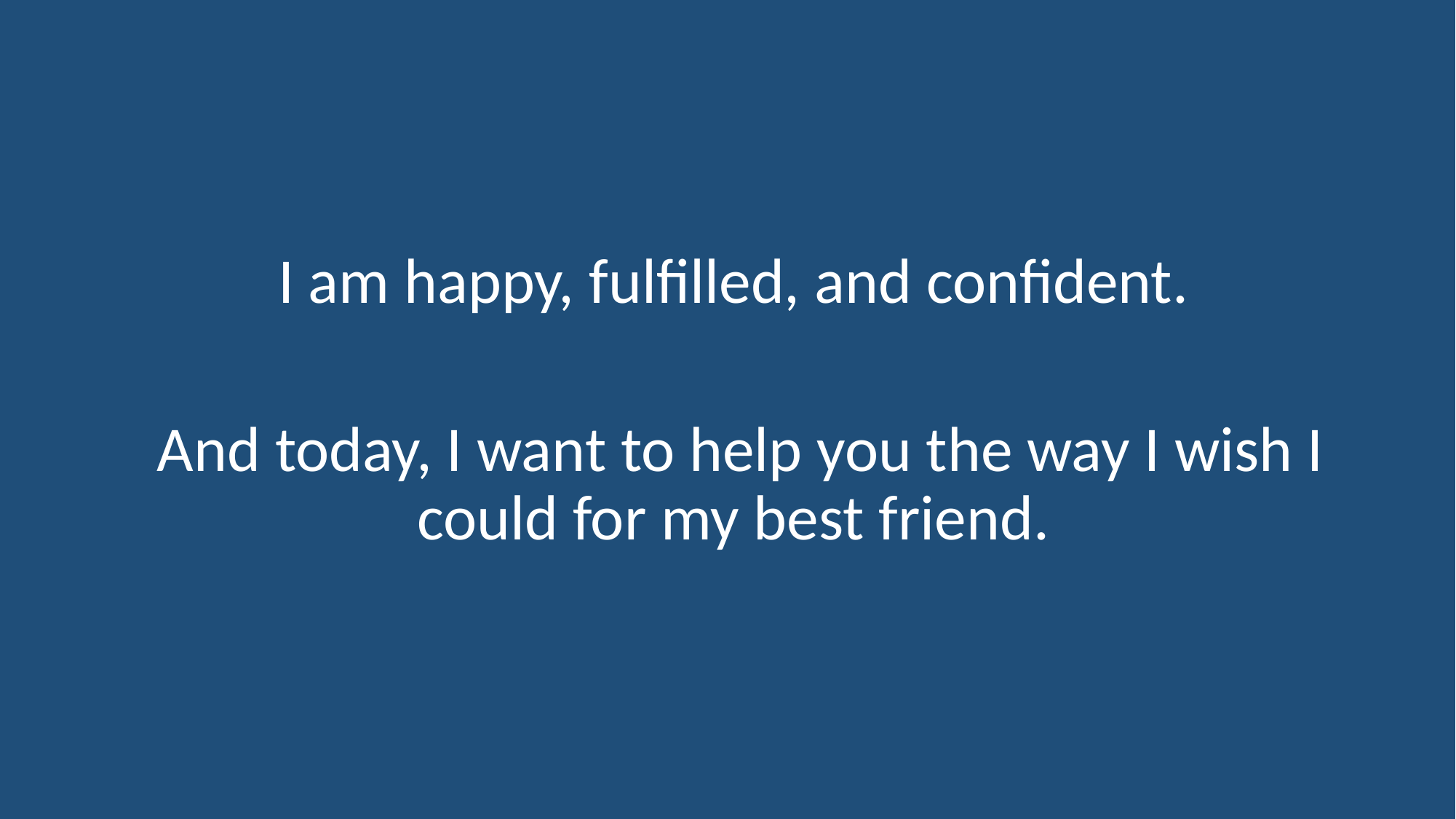

I am happy, fulfilled, and confident.

And today, I want to help you the way I wish I could for my best friend.